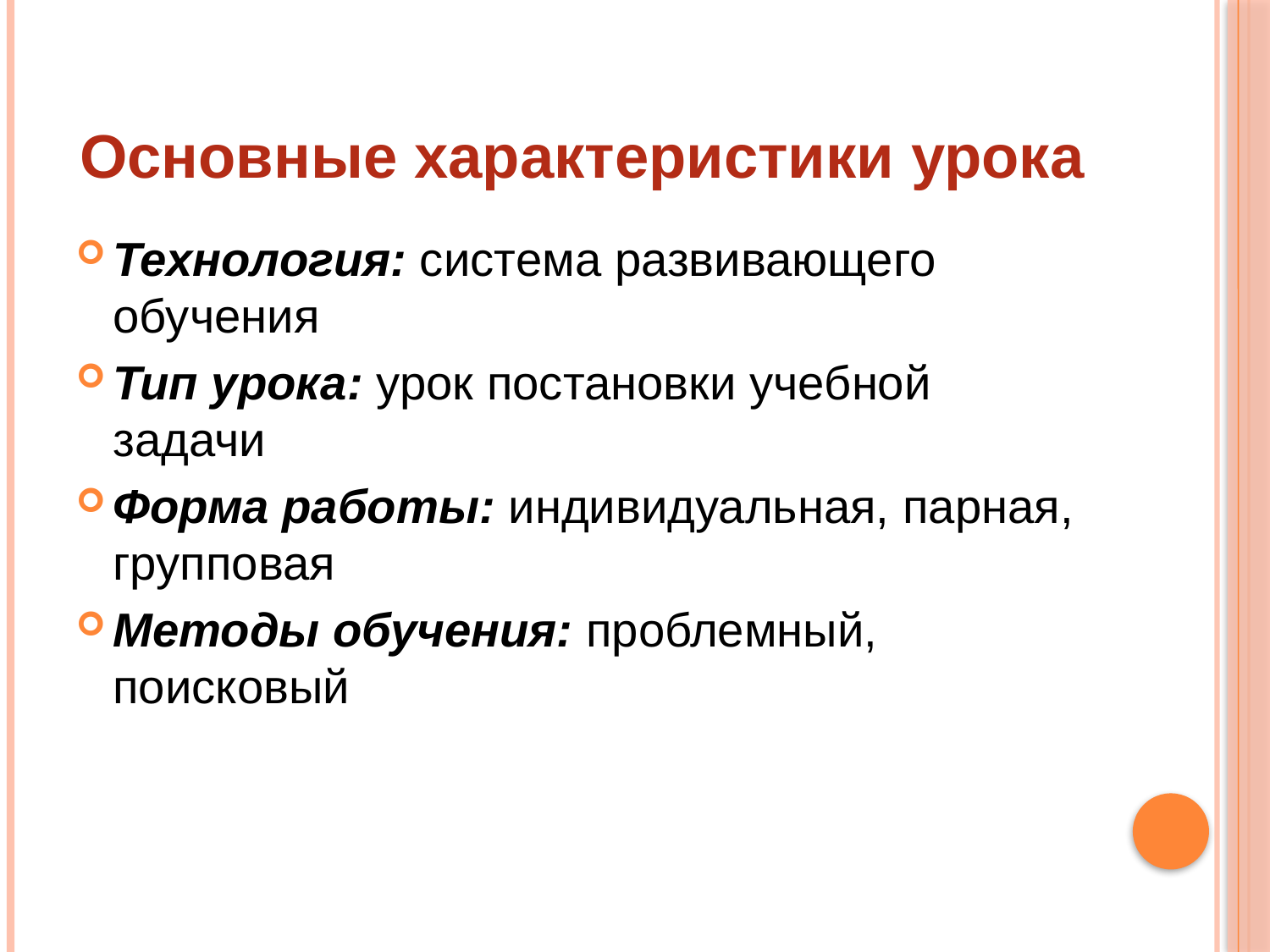

# Основные характеристики урока
Технология: система развивающего обучения
Тип урока: урок постановки учебной задачи
Форма работы: индивидуальная, парная, групповая
Методы обучения: проблемный, поисковый